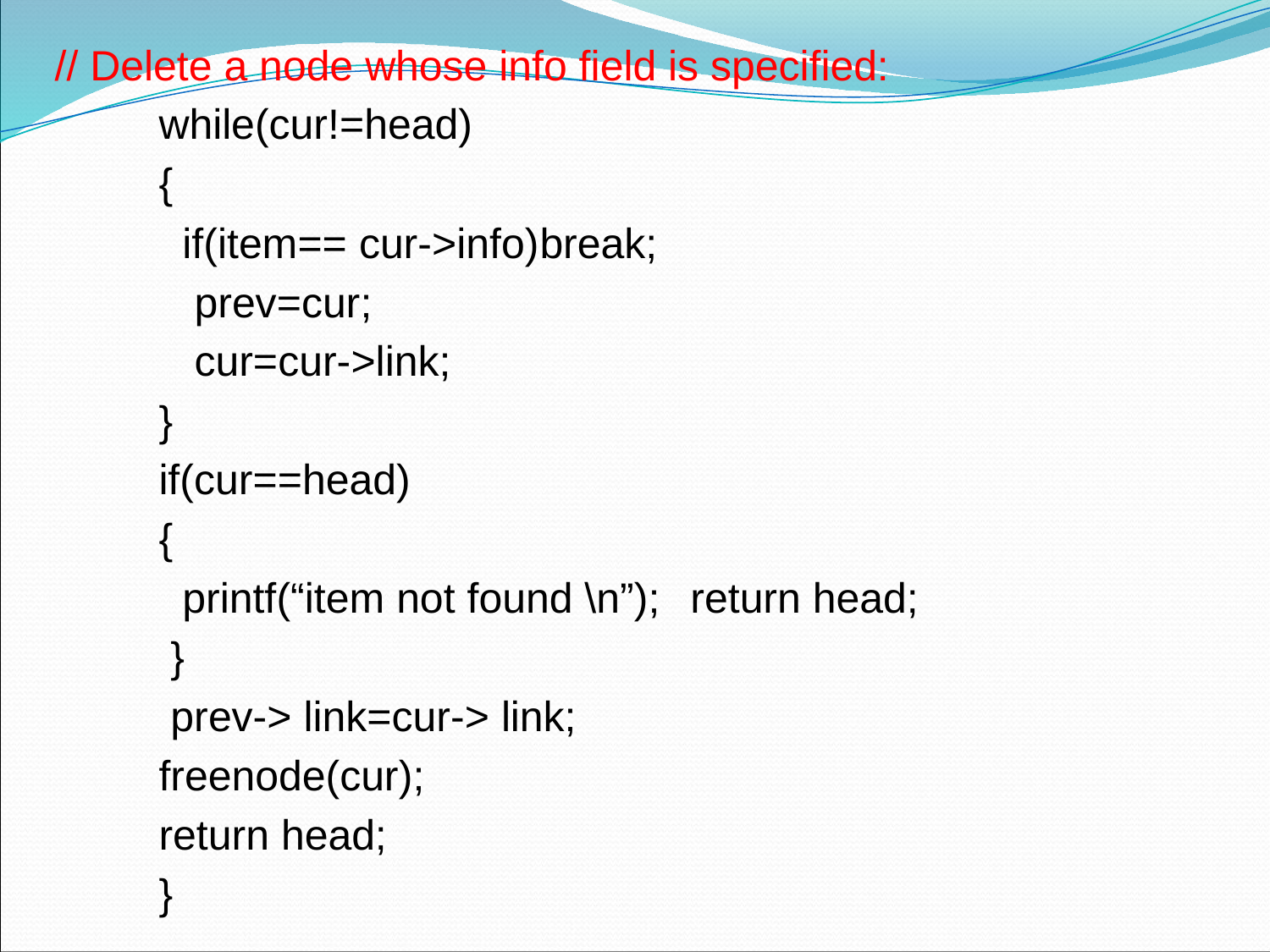

// Delete a node whose info field is specified:
 	while(cur!=head)
	{
	  if(item== cur->info)	break;
	   prev=cur;
	   cur=cur->link;
	}
	if(cur==head)
	{
	  printf(“item not found \n”);	  return head;
	 }
	 prev-> link=cur-> link;
	freenode(cur);
	return head;
	}
#